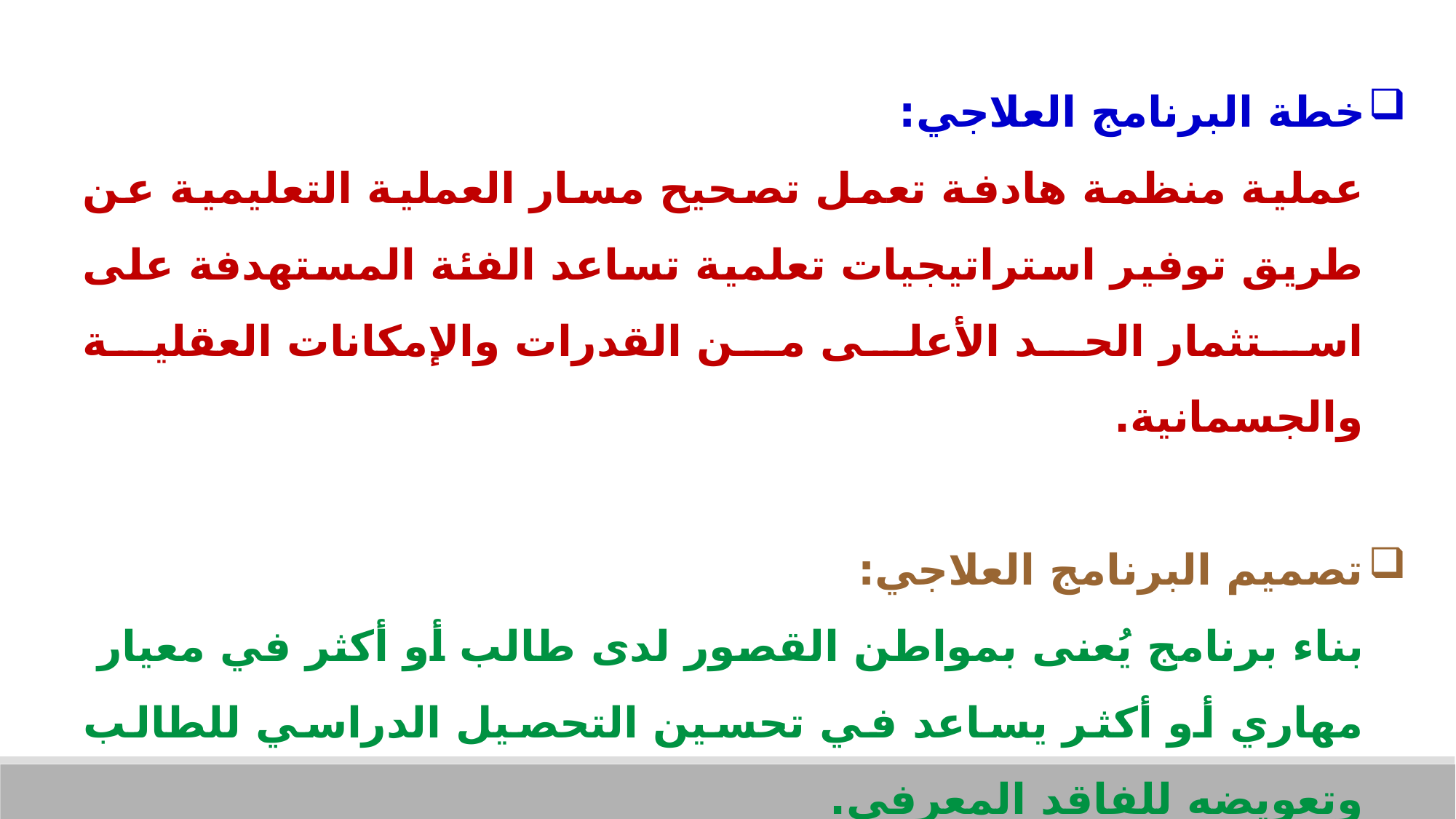

خطة البرنامج العلاجي:
عملية منظمة هادفة تعمل تصحيح مسار العملية التعليمية عن طريق توفير استراتيجيات تعلمية تساعد الفئة المستهدفة على استثمار الحد الأعلى من القدرات والإمكانات العقلية والجسمانية.

تصميم البرنامج العلاجي:
بناء برنامج يُعنى بمواطن القصور لدى طالب أو أكثر في معيار  مهاري أو أكثر يساعد في تحسين التحصيل الدراسي للطالب وتعويضه للفاقد المعرفي.